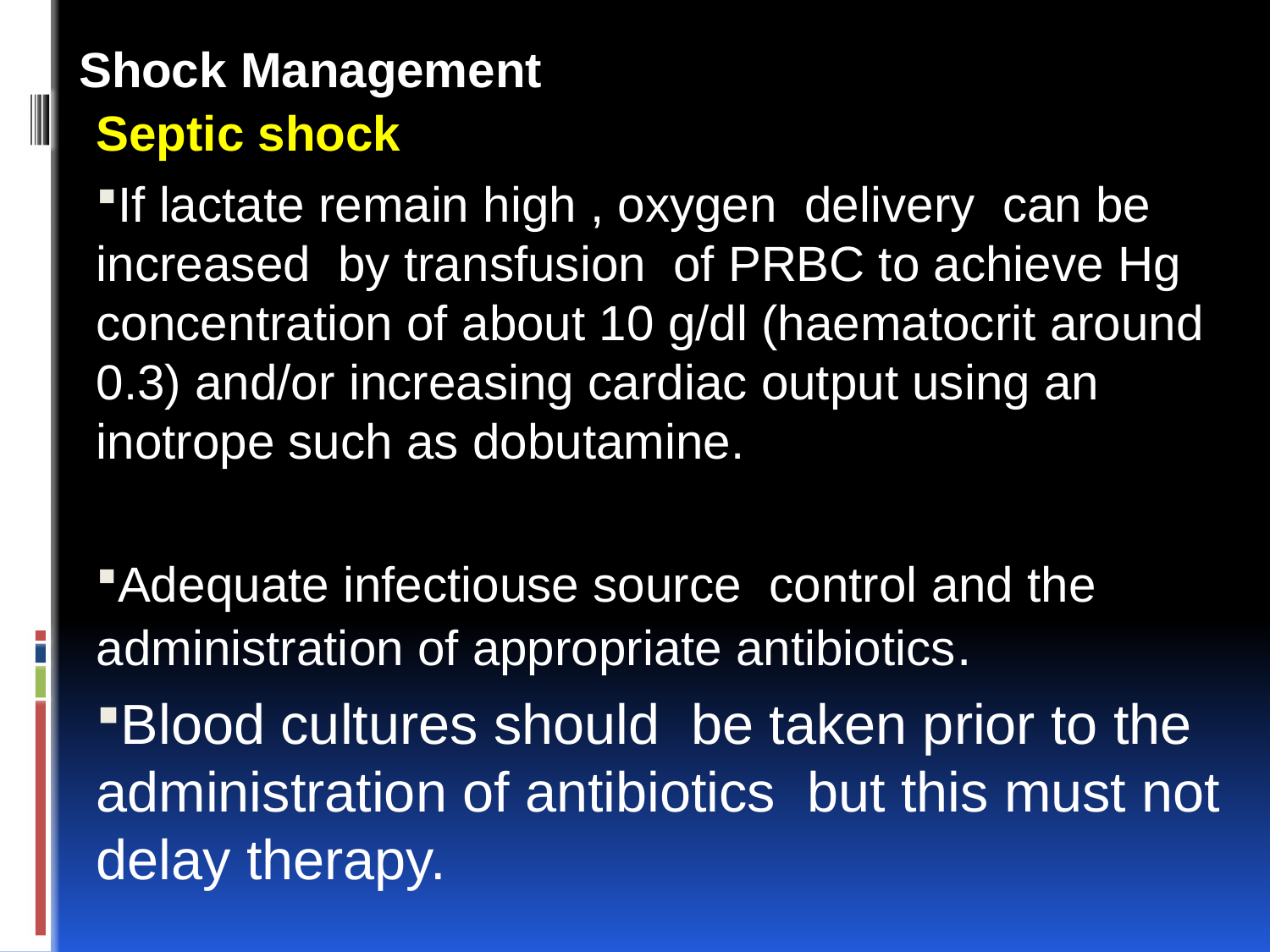

Shock Management
Septic shock
If lactate remain high , oxygen  delivery  can be increased  by transfusion  of PRBC to achieve Hg concentration of about 10 g/dl (haematocrit around 0.3) and/or increasing cardiac output using an inotrope such as dobutamine.

Adequate infectiouse source  control and the administration of appropriate antibiotics.
Blood cultures should  be taken prior to the administration of antibiotics  but this must not  delay therapy.